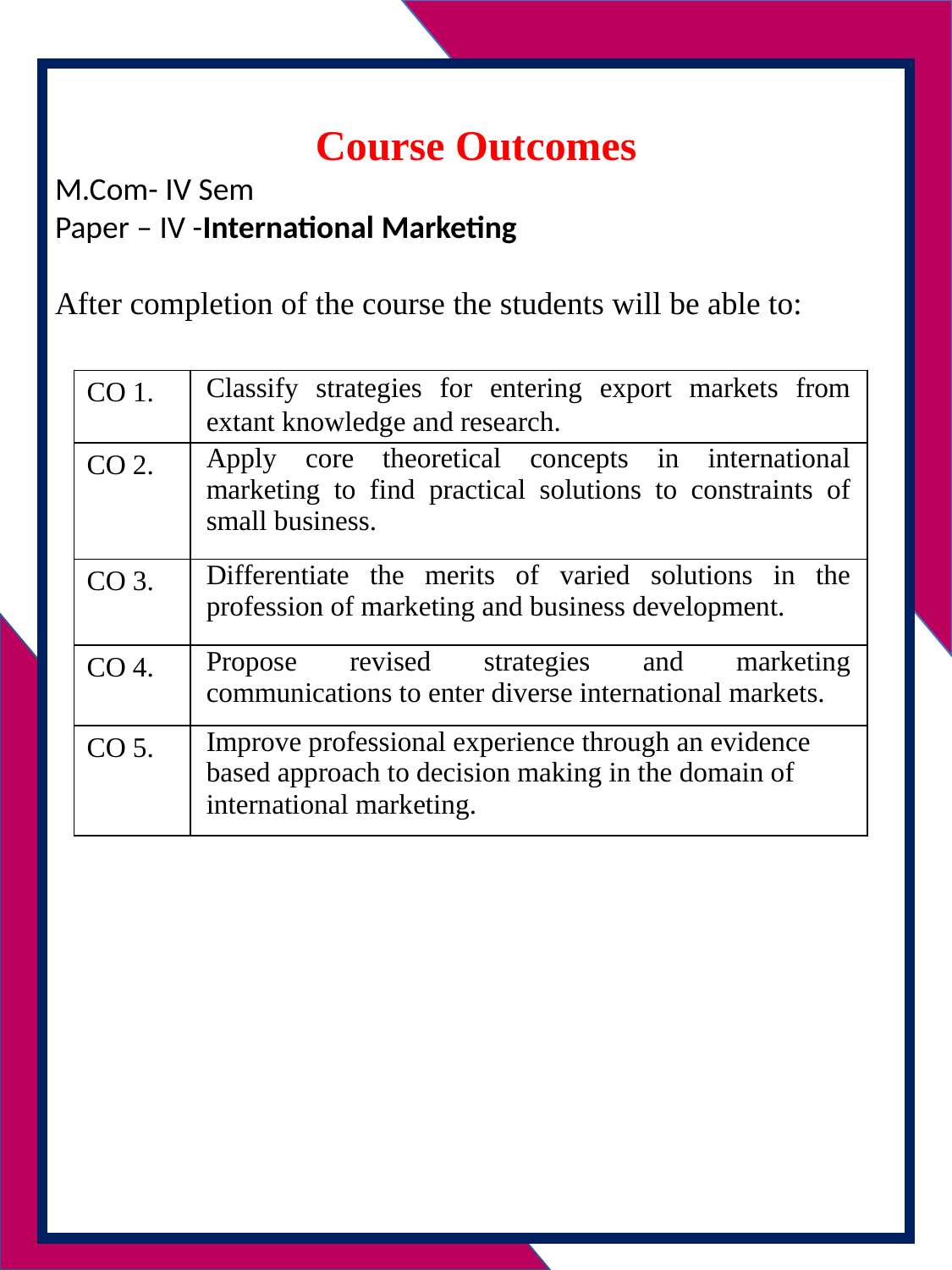

Course Outcomes
M.Com- IV Sem
Paper – IV -International Marketing

After completion of the course the students will be able to:

| CO 1. | Classify strategies for entering export markets from extant knowledge and research. |
| --- | --- |
| CO 2. | Apply core theoretical concepts in international marketing to find practical solutions to constraints of small business. |
| CO 3. | Differentiate the merits of varied solutions in the profession of marketing and business development. |
| CO 4. | Propose revised strategies and marketing communications to enter diverse international markets. |
| CO 5. | Improve professional experience through an evidence based approach to decision making in the domain of international marketing. |